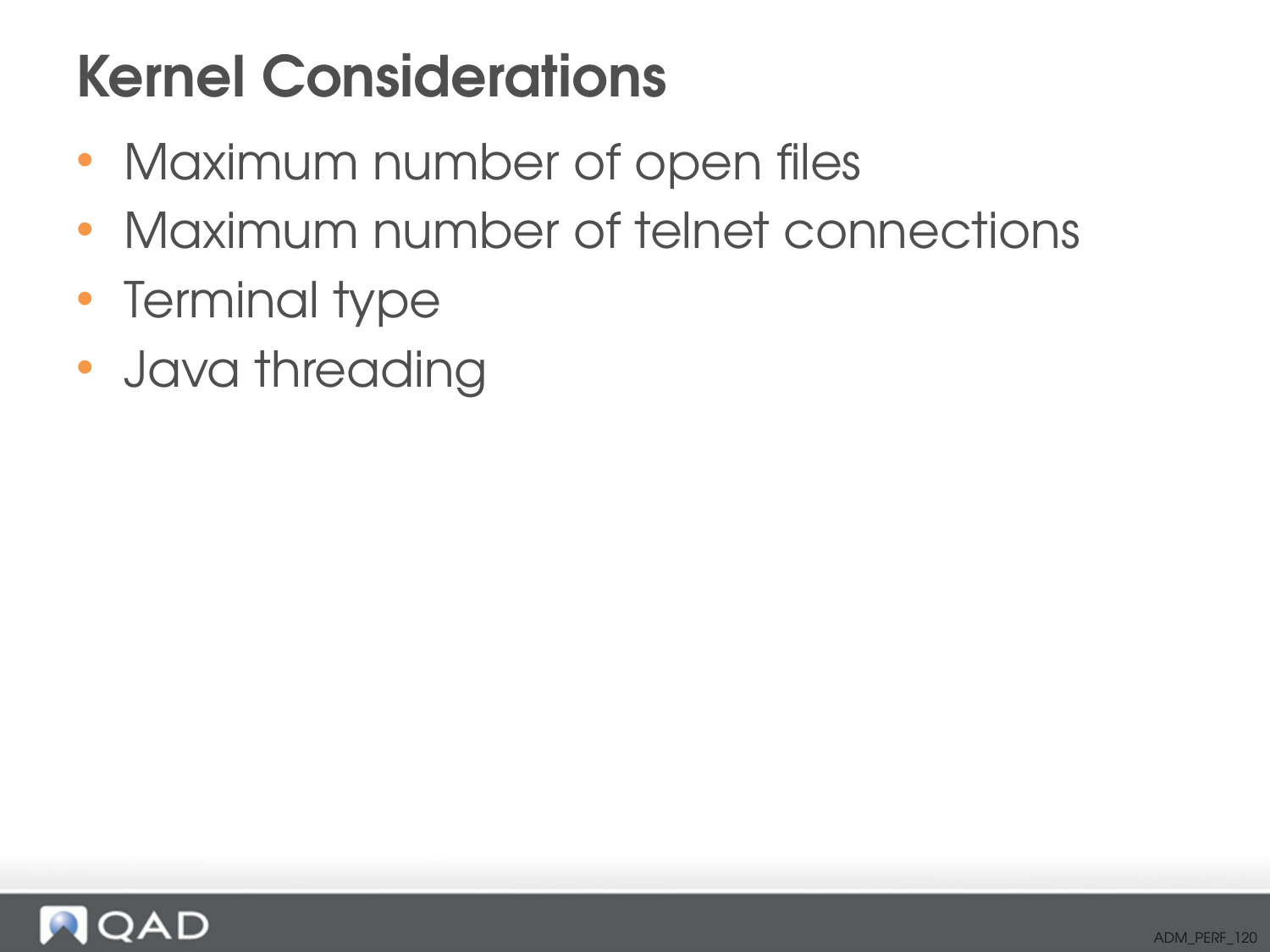

# Kernel Considerations
Maximum number of open files
Maximum number of telnet connections
Terminal type
Java threading
ADM_PERF_120